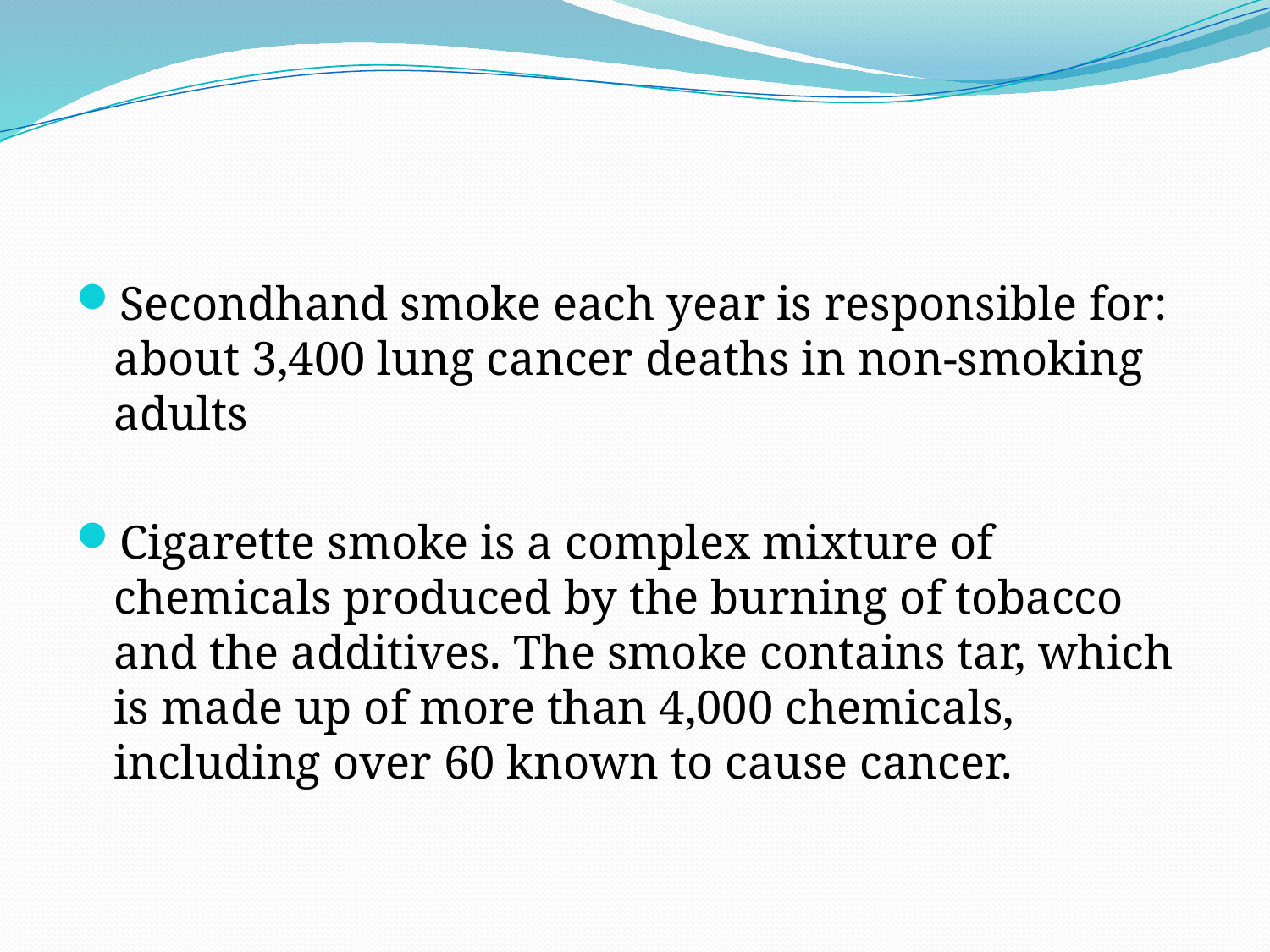

#
Secondhand smoke each year is responsible for: about 3,400 lung cancer deaths in non-smoking adults

Cigarette smoke is a complex mixture of chemicals produced by the burning of tobacco and the additives. The smoke contains tar, which is made up of more than 4,000 chemicals, including over 60 known to cause cancer.